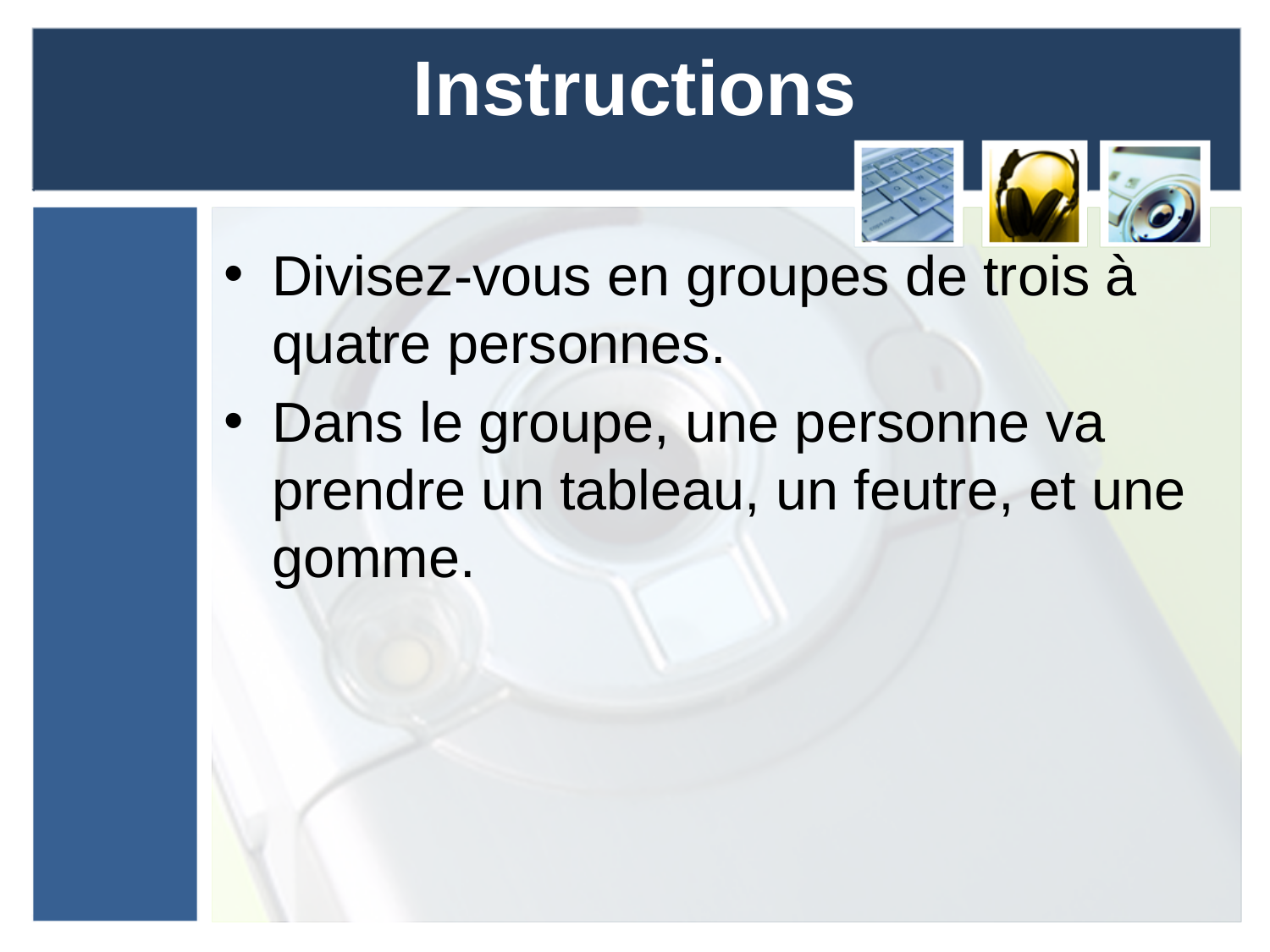

# Instructions
Divisez-vous en groupes de trois à quatre personnes.
Dans le groupe, une personne va prendre un tableau, un feutre, et une gomme.